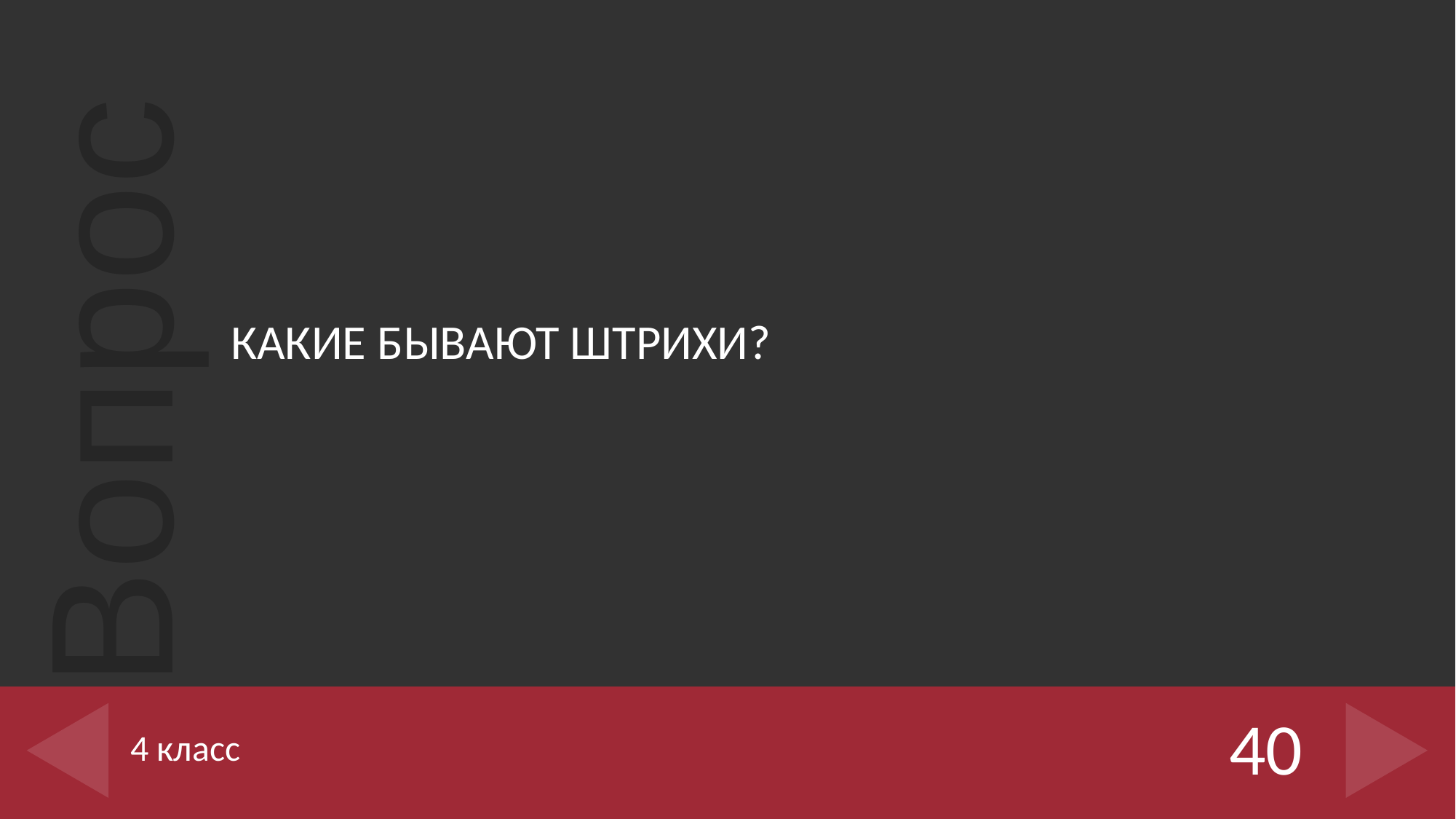

КАКИЕ БЫВАЮТ ШТРИХИ?
# 4 класс
40